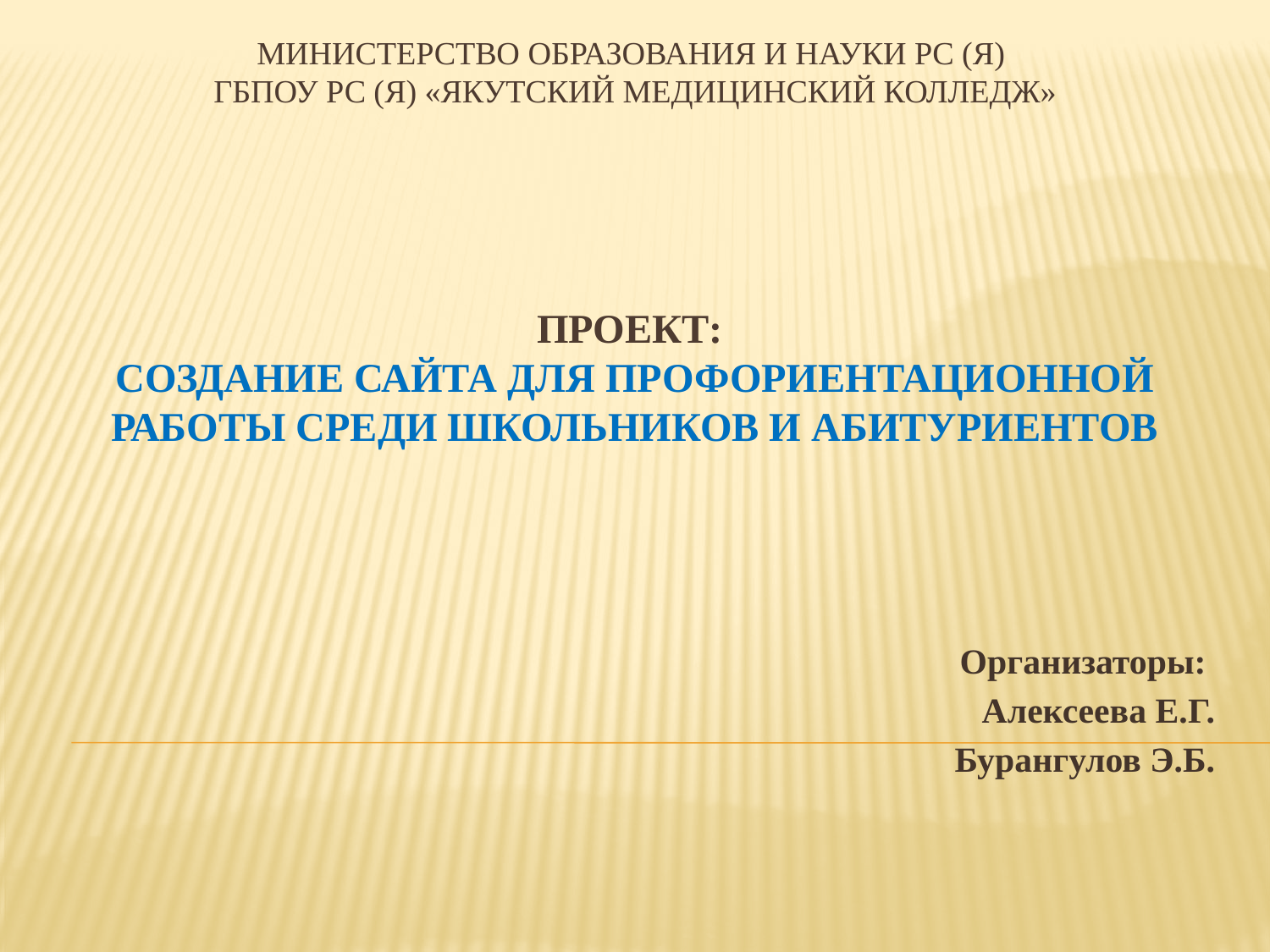

# Министерство образования и науки РС (Я) ГБПОУ РС (Я) «Якутский медицинский колледж» Проект: Создание сайта для профориентационной работы среди школьников и абитуриентов

Организаторы:
Алексеева Е.Г.
Бурангулов Э.Б.